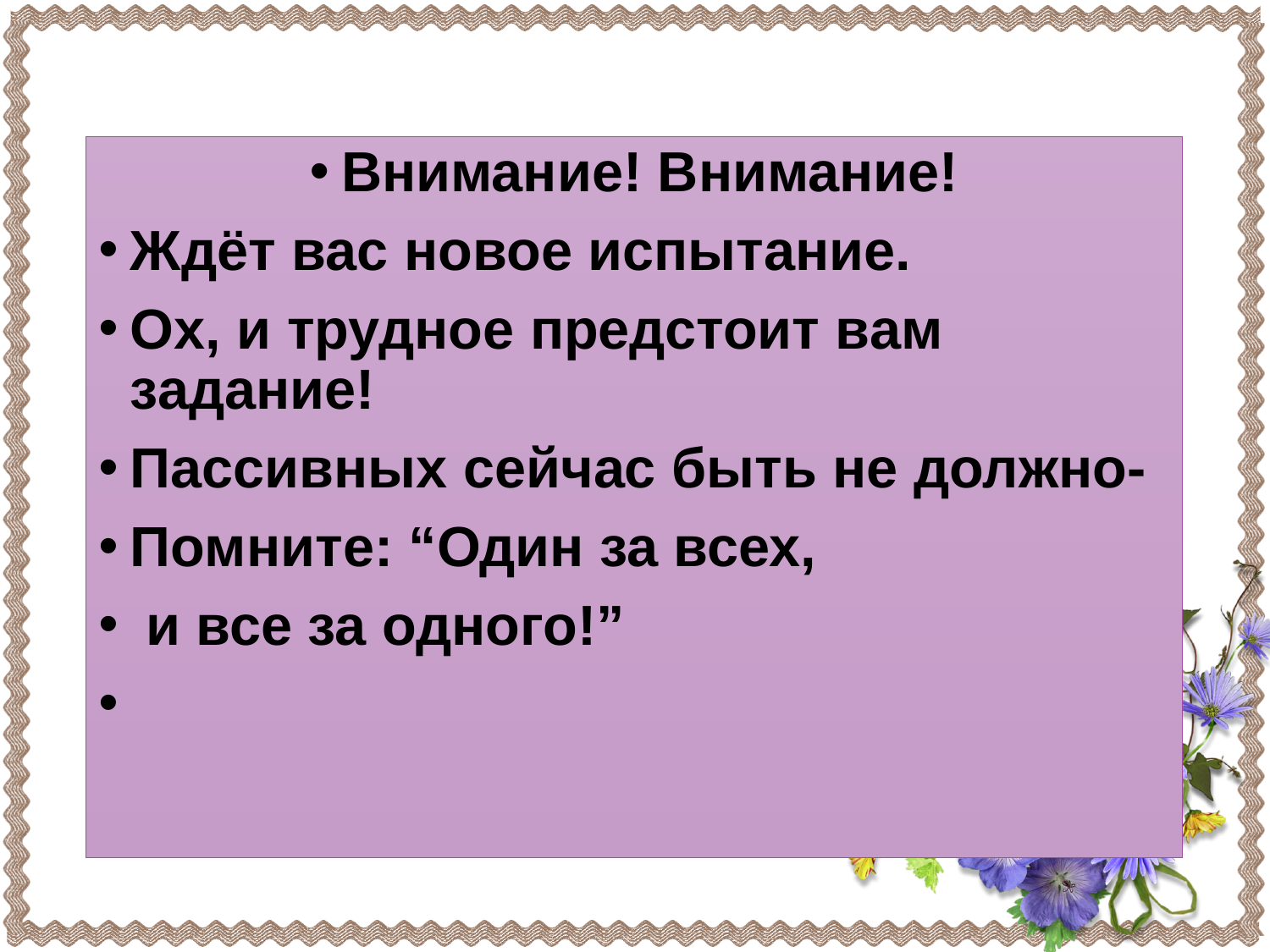

Внимание! Внимание!
Ждёт вас новое испытание.
Ох, и трудное предстоит вам задание!
Пассивных сейчас быть не должно-
Помните: “Один за всех,
 и все за одного!”